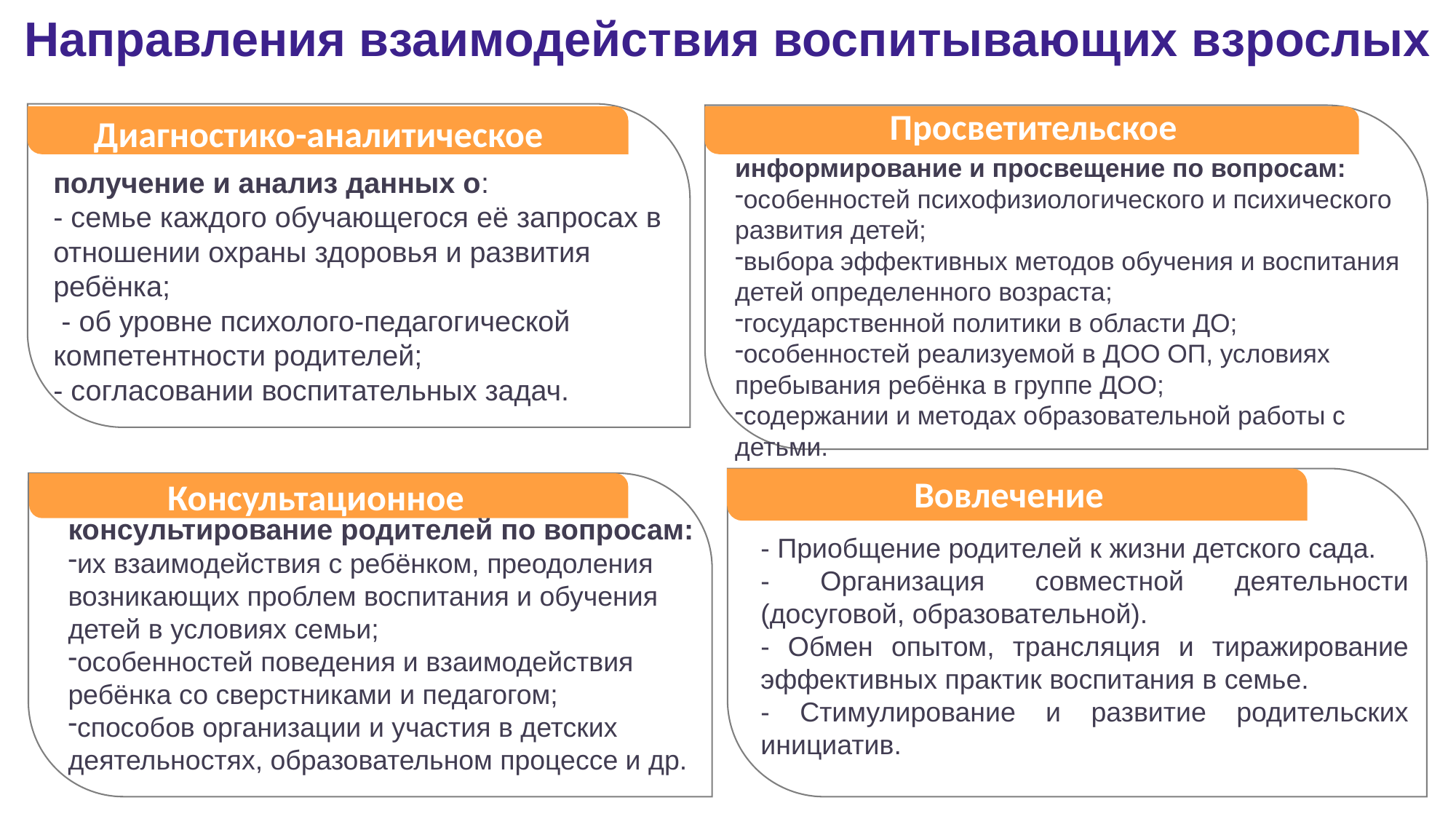

Направления взаимодействия воспитывающих взрослых
Просветительское

Диагностико-аналитическое

информирование и просвещение по вопросам:
особенностей психофизиологического и психического развития детей;
выбора эффективных методов обучения и воспитания детей определенного возраста;
государственной политики в области ДО;
особенностей реализуемой в ДОО ОП, условиях пребывания ребёнка в группе ДОО;
содержании и методах образовательной работы с детьми.
получение и анализ данных о:
- семье каждого обучающегося её запросах в отношении охраны здоровья и развития ребёнка;
 - об уровне психолого-педагогической компетентности родителей;
- согласовании воспитательных задач.
Вовлечение
Консультационное

консультирование родителей по вопросам:
их взаимодействия с ребёнком, преодоления возникающих проблем воспитания и обучения детей в условиях семьи;
особенностей поведения и взаимодействия ребёнка со сверстниками и педагогом;
способов организации и участия в детских деятельностях, образовательном процессе и др.
- Приобщение родителей к жизни детского сада.
- Организация совместной деятельности (досуговой, образовательной).
- Обмен опытом, трансляция и тиражирование эффективных практик воспитания в семье.
- Стимулирование и развитие родительских инициатив.